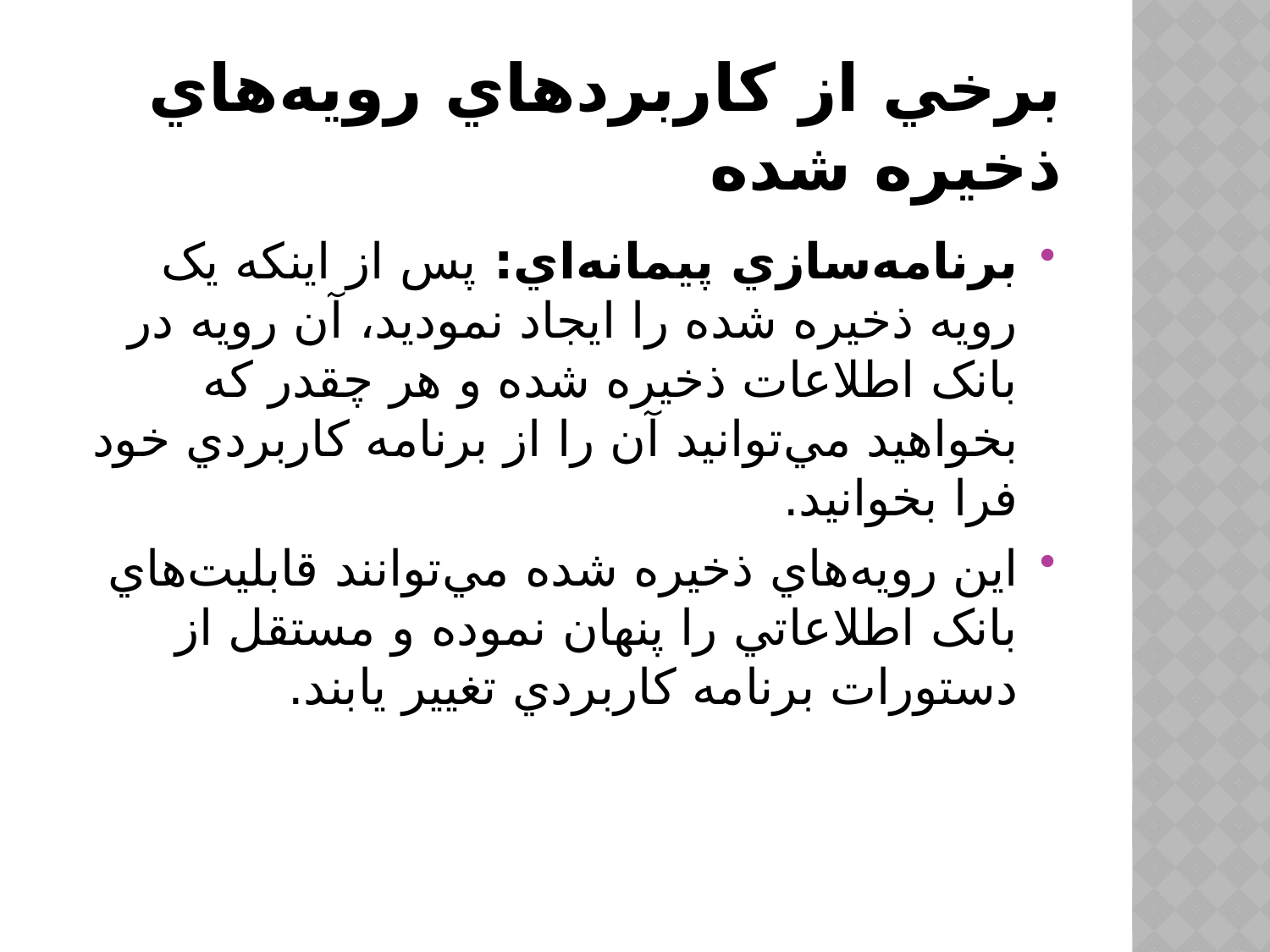

# برخي از کاربردهاي رويه‌هاي ذخيره شده
برنامه‌سازي پيمانه‌اي: پس از اينکه يک رويه ذخيره شده را ايجاد نموديد، آن رويه در بانک اطلاعات ذخيره شده و هر چقدر که بخواهيد مي‌توانيد آن را از برنامه کاربردي خود فرا بخوانيد.
اين رويه‌هاي ذخيره شده مي‌توانند قابليت‌هاي بانک اطلاعاتي را پنهان نموده و مستقل از دستورات برنامه کاربردي تغيير يابند.